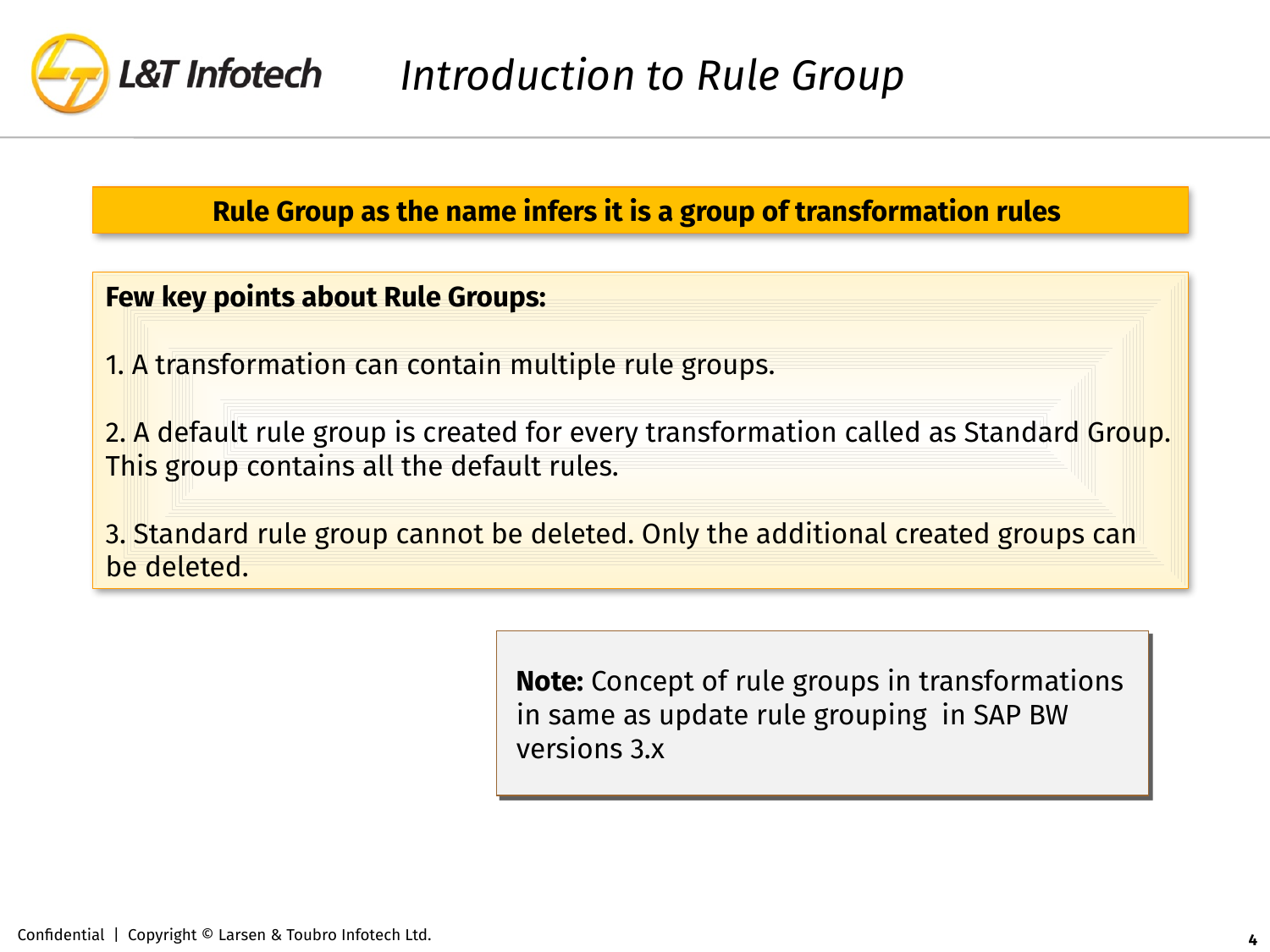

# Introduction to Rule Group
Rule Group as the name infers it is a group of transformation rules
Few key points about Rule Groups:

1. A transformation can contain multiple rule groups.

2. A default rule group is created for every transformation called as Standard Group. This group contains all the default rules.

3. Standard rule group cannot be deleted. Only the additional created groups can be deleted.
 Note: Concept of rule groups in transformations
 in same as update rule grouping  in SAP BW
 versions 3.x
Confidential  |  Copyright © Larsen & Toubro Infotech Ltd.
4